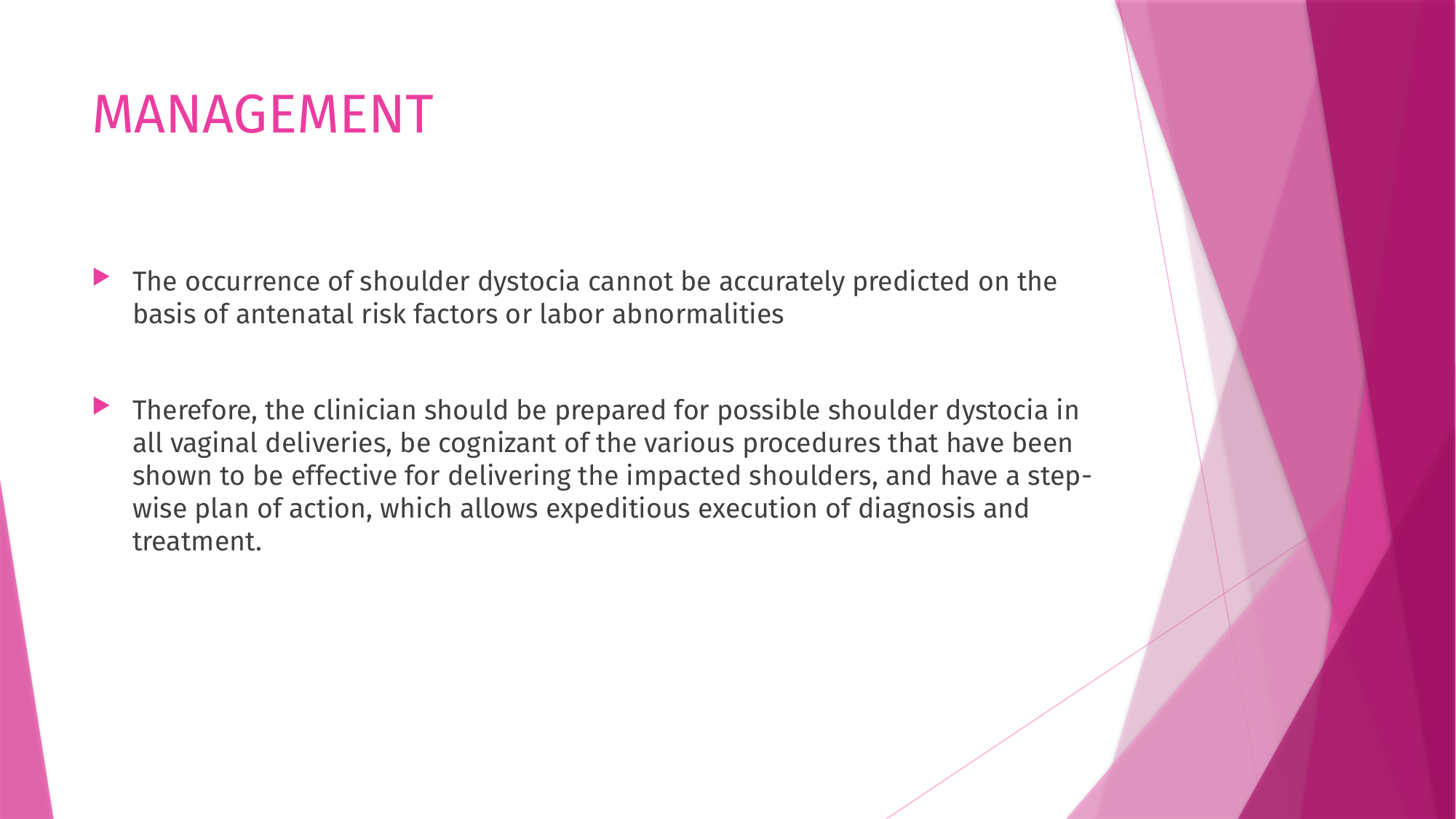

# MANAGEMENT
The occurrence of shoulder dystocia cannot be accurately predicted on the basis of antenatal risk factors or labor abnormalities

Therefore, the clinician should be prepared for possible shoulder dystocia in all vaginal deliveries, be cognizant of the various procedures that have been shown to be effective for delivering the impacted shoulders, and have a step-wise plan of action, which allows expeditious execution of diagnosis and treatment.